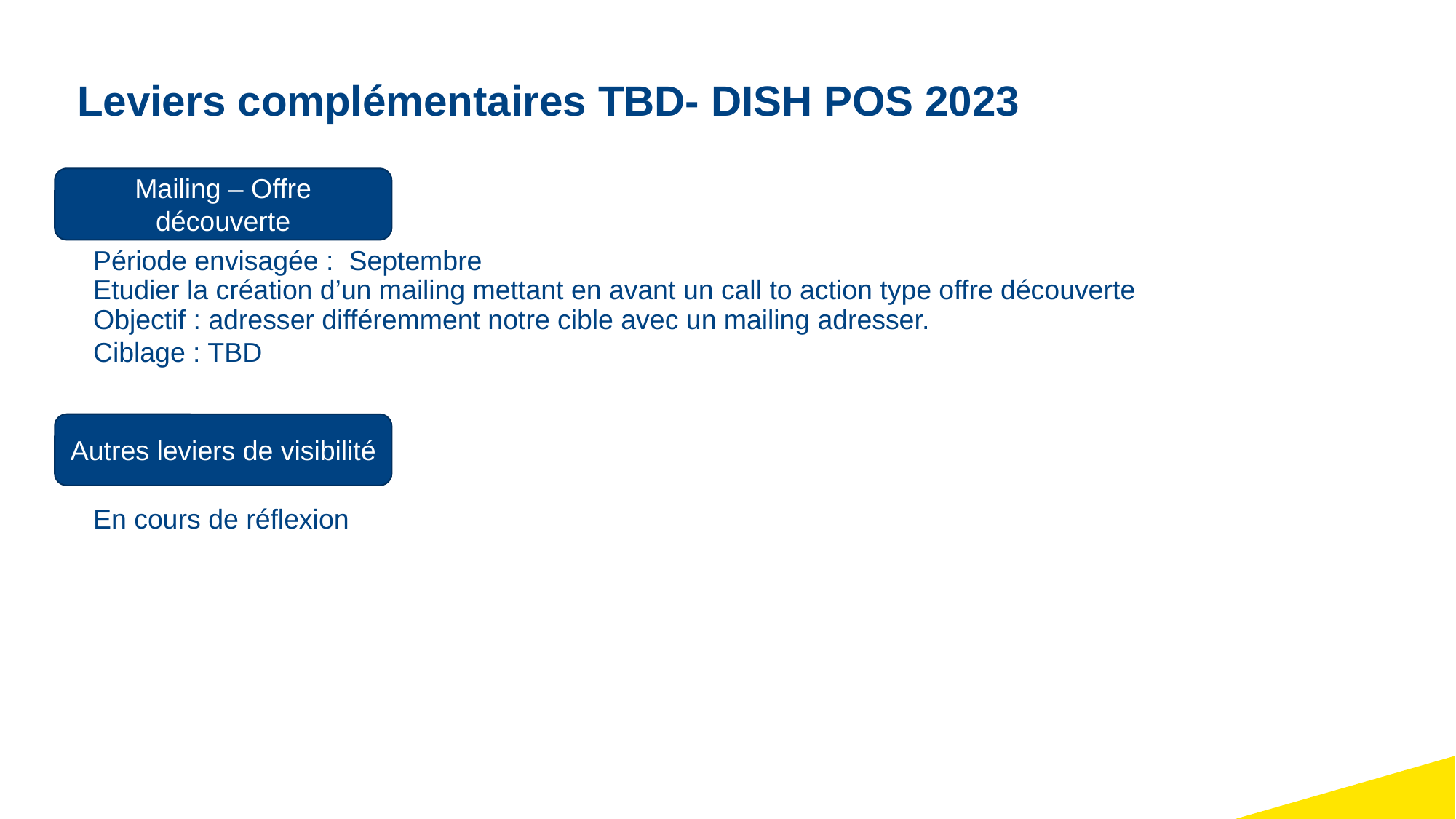

Leviers complémentaires TBD- DISH POS 2023
Mailing – Offre découverte
Période envisagée :  Septembre
Etudier la création d’un mailing mettant en avant un call to action type offre découverte
Objectif : adresser différemment notre cible avec un mailing adresser.
Ciblage : TBD

Autres leviers de visibilité
En cours de réflexion